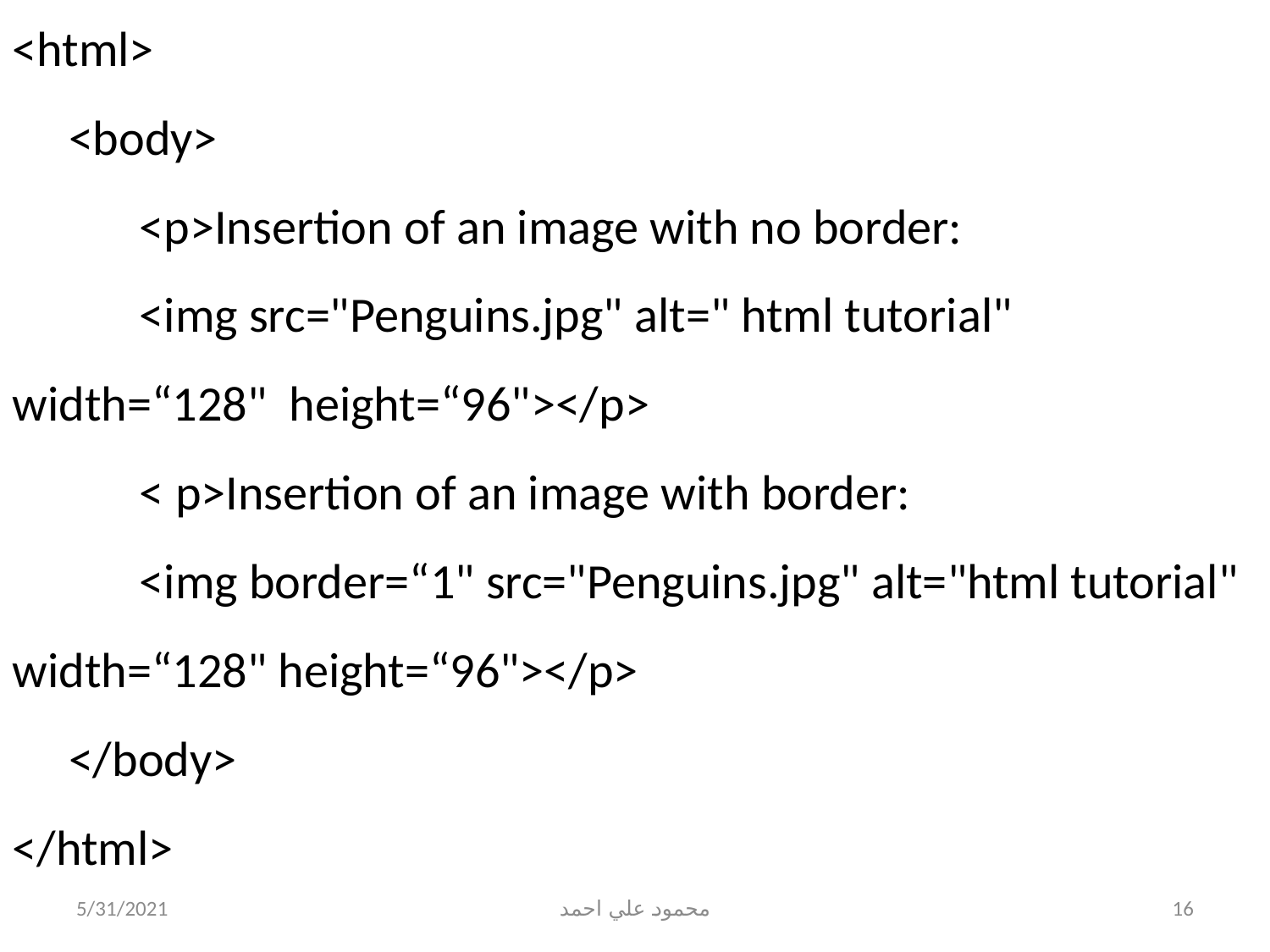

<html>
     <body>
	<p>Insertion of an image with no border:
	<img src="Penguins.jpg" alt=" html tutorial" width=“128"  height=“96"></p>
	< p>Insertion of an image with border:
	<img border=“1" src="Penguins.jpg" alt="html tutorial" width=“128" height=“96"></p>
     </body>
</html>
5/31/2021
محمود علي احمد
16